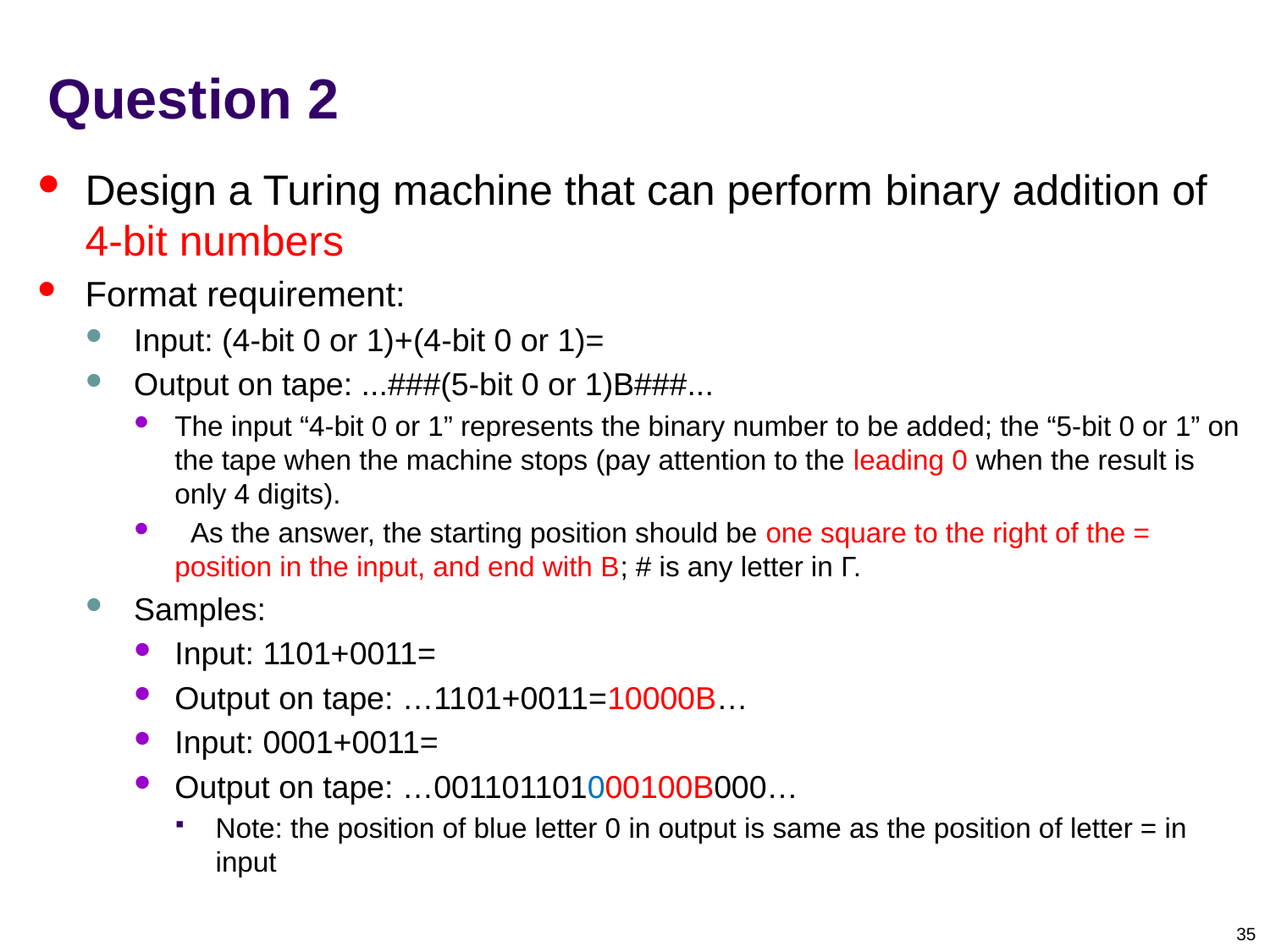

# Question 2
Design a Turing machine that can perform binary addition of 4-bit numbers
Format requirement:
Input: (4-bit 0 or 1)+(4-bit 0 or 1)=
Output on tape: ...###(5-bit 0 or 1)B###...
The input “4-bit 0 or 1” represents the binary number to be added; the “5-bit 0 or 1” on the tape when the machine stops (pay attention to the leading 0 when the result is only 4 digits).
  As the answer, the starting position should be one square to the right of the = position in the input, and end with B; # is any letter in Γ.
Samples:
Input: 1101+0011=
Output on tape: …1101+0011=10000B…
Input: 0001+0011=
Output on tape: …001101101000100B000…
Note: the position of blue letter 0 in output is same as the position of letter = in input
35